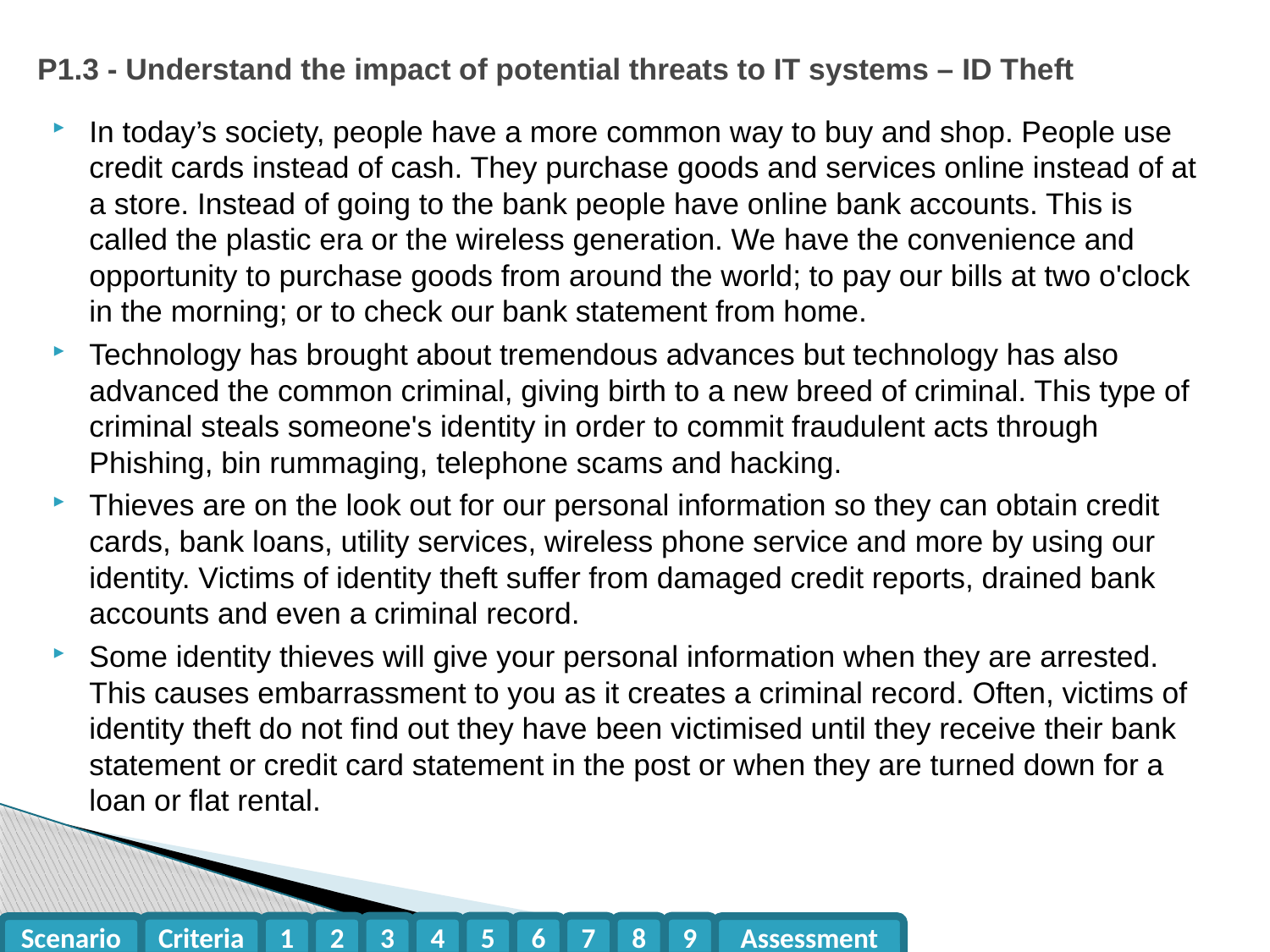

# P1.3 - Understand the impact of potential threats to IT systems – ID Theft
In today’s society, people have a more common way to buy and shop. People use credit cards instead of cash. They purchase goods and services online instead of at a store. Instead of going to the bank people have online bank accounts. This is called the plastic era or the wireless generation. We have the convenience and opportunity to purchase goods from around the world; to pay our bills at two o'clock in the morning; or to check our bank statement from home.
Technology has brought about tremendous advances but technology has also advanced the common criminal, giving birth to a new breed of criminal. This type of criminal steals someone's identity in order to commit fraudulent acts through Phishing, bin rummaging, telephone scams and hacking.
Thieves are on the look out for our personal information so they can obtain credit cards, bank loans, utility services, wireless phone service and more by using our identity. Victims of identity theft suffer from damaged credit reports, drained bank accounts and even a criminal record.
Some identity thieves will give your personal information when they are arrested. This causes embarrassment to you as it creates a criminal record. Often, victims of identity theft do not find out they have been victimised until they receive their bank statement or credit card statement in the post or when they are turned down for a loan or flat rental.